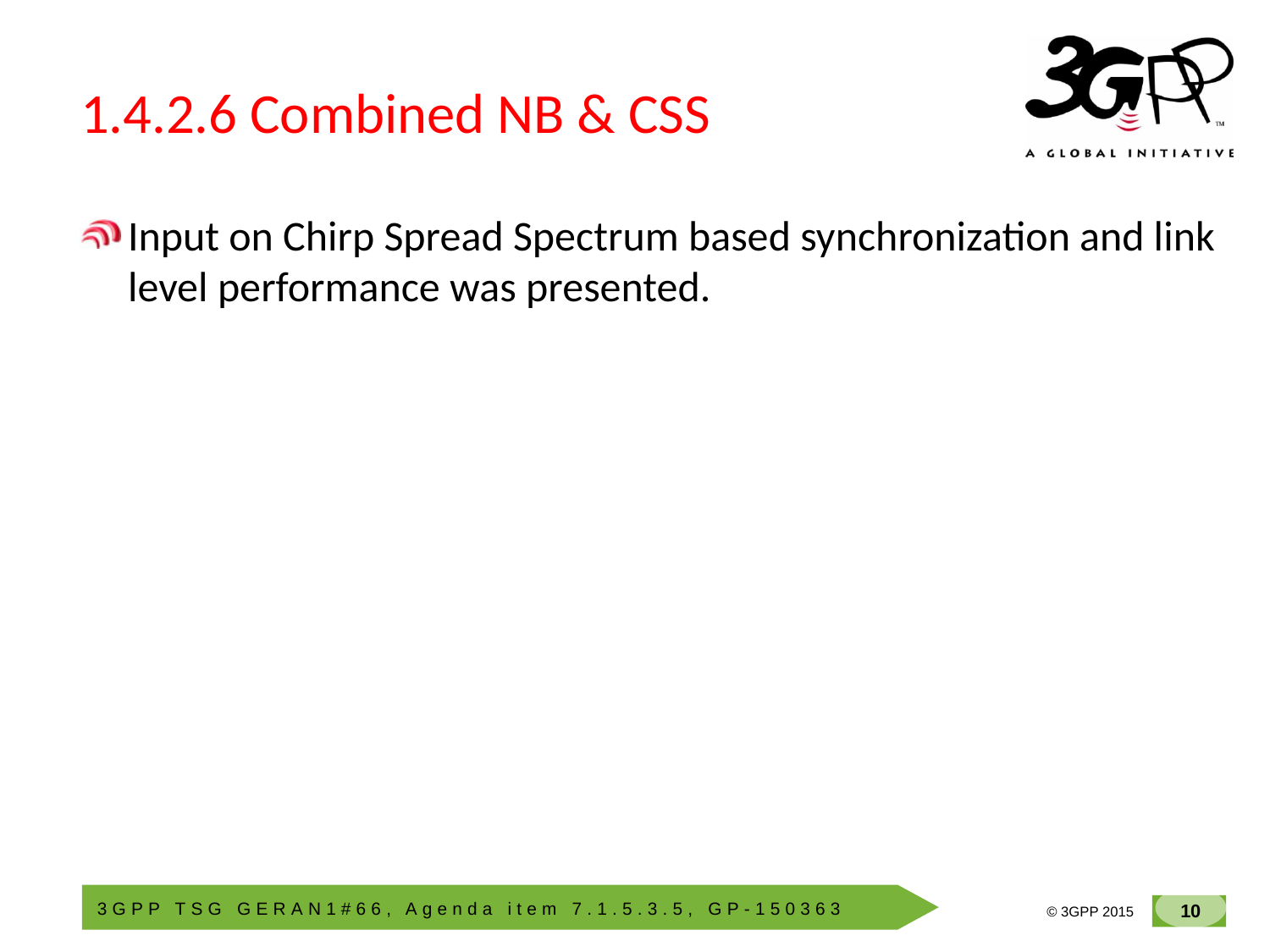

# 1.4.2.6 Combined NB & CSS
Input on Chirp Spread Spectrum based synchronization and link level performance was presented.